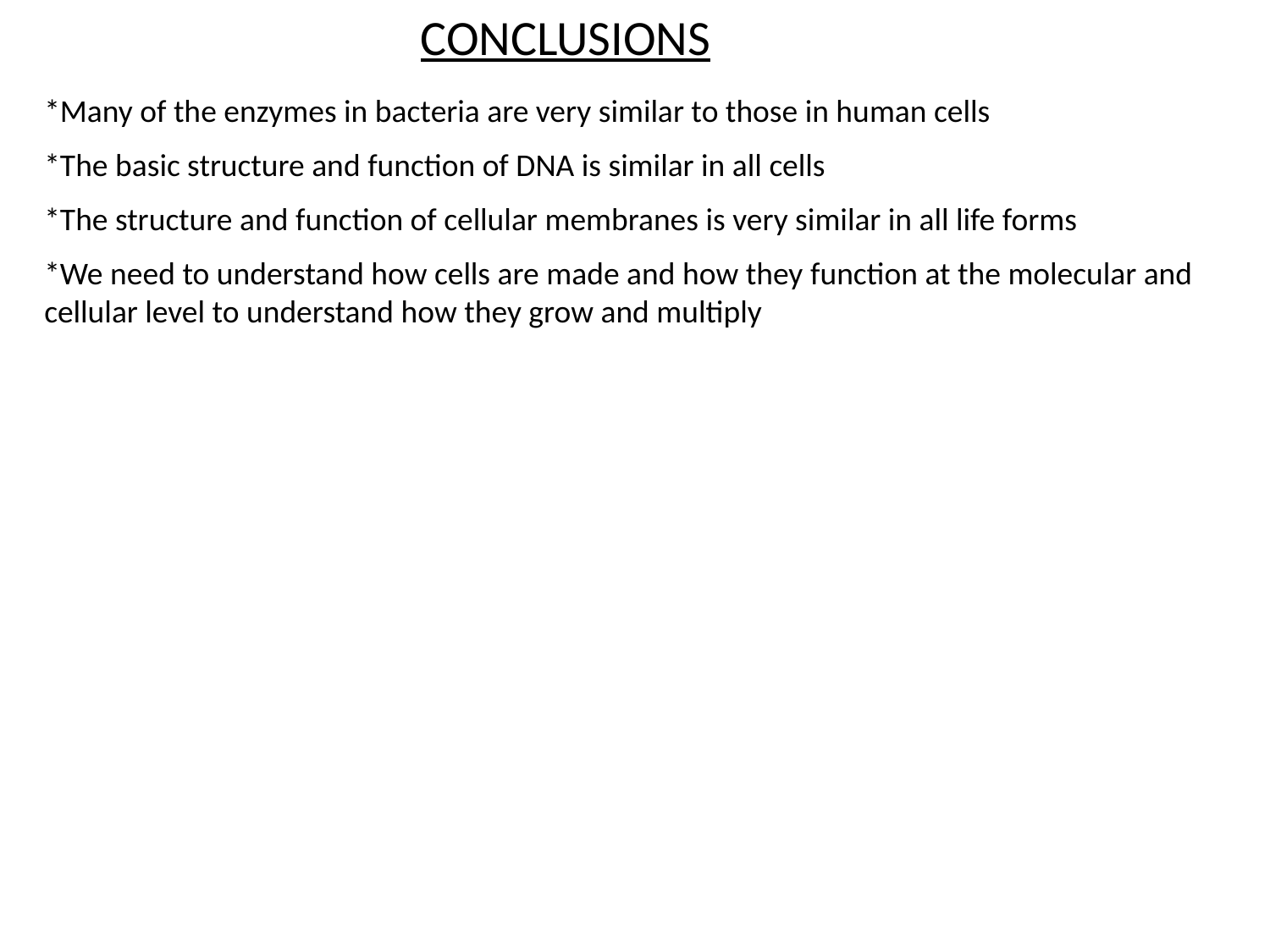

CONCLUSIONS
*Many of the enzymes in bacteria are very similar to those in human cells
*The basic structure and function of DNA is similar in all cells
*The structure and function of cellular membranes is very similar in all life forms
*We need to understand how cells are made and how they function at the molecular and cellular level to understand how they grow and multiply